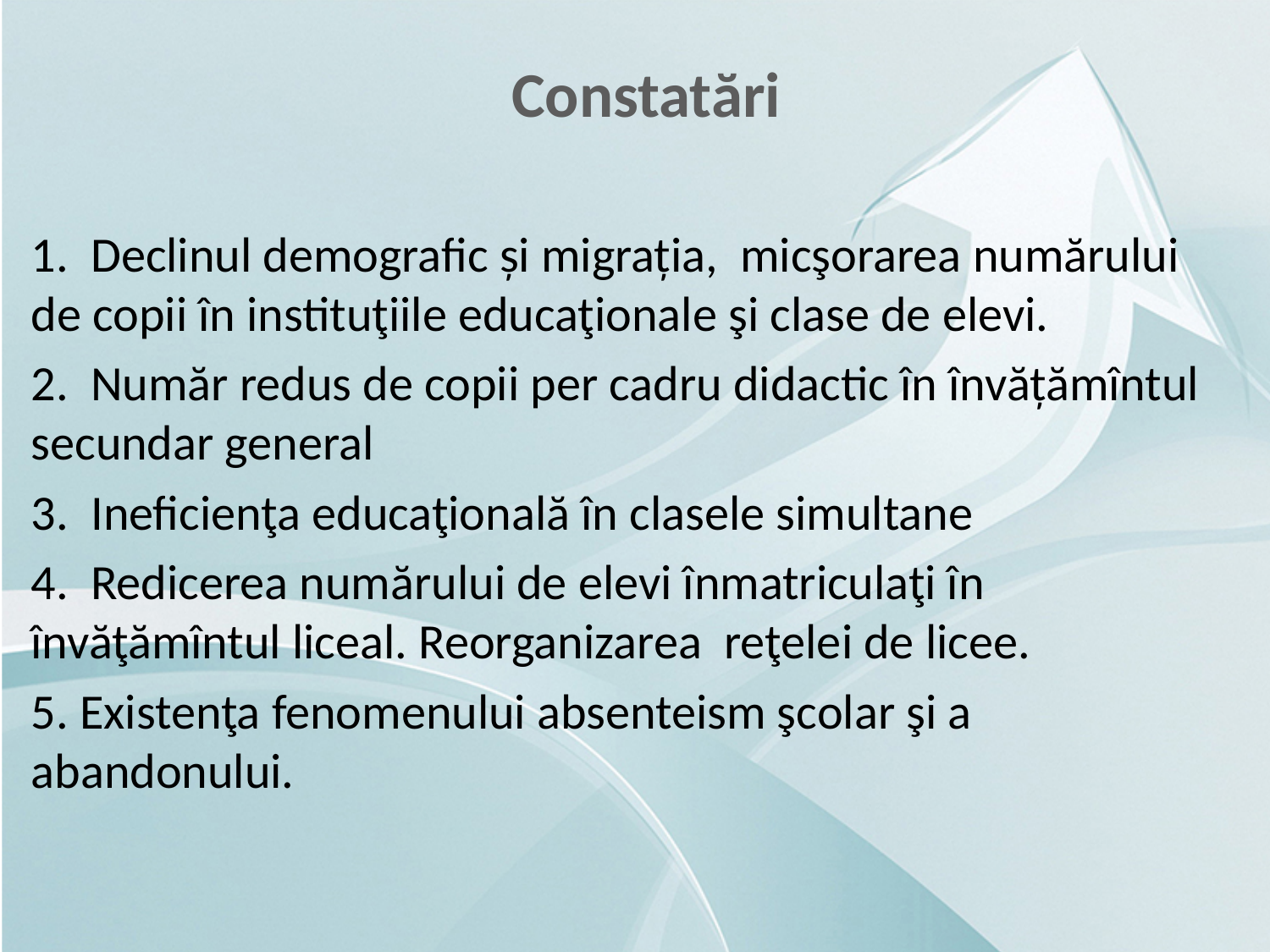

Constatări
1.  Declinul demografic și migrația,  micşorarea numărului de copii în instituţiile educaţionale şi clase de elevi.
2.  Număr redus de copii per cadru didactic în învățămîntul secundar general
3.  Ineficienţa educaţională în clasele simultane
4.  Redicerea numărului de elevi înmatriculaţi în învăţămîntul liceal. Reorganizarea  reţelei de licee.
5. Existenţa fenomenului absenteism şcolar şi a abandonului.